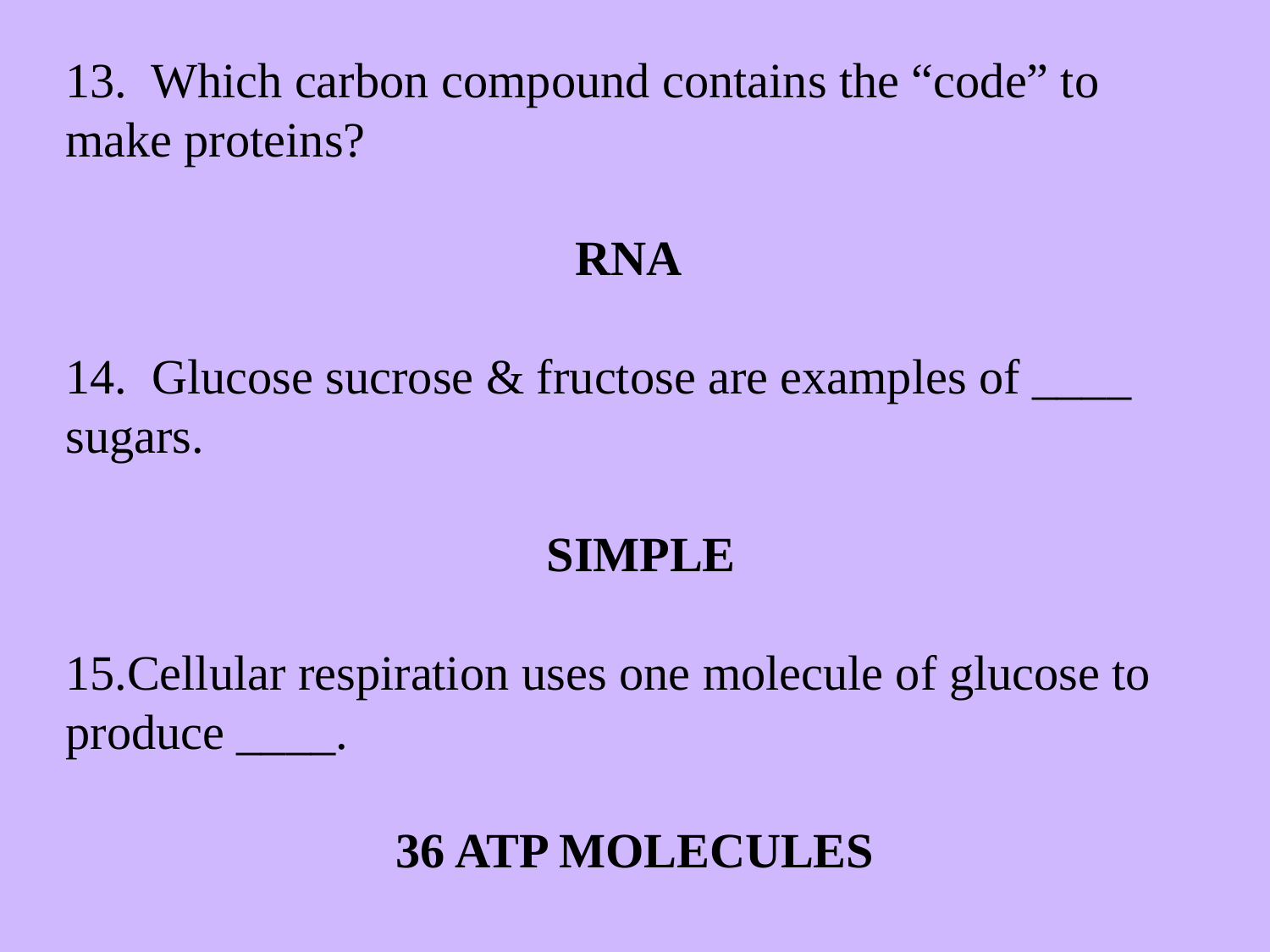

13.  Which carbon compound contains the “code” to make proteins?

RNA

14.  Glucose sucrose & fructose are examples of ____ sugars.

 SIMPLE

Cellular respiration uses one molecule of glucose to
produce ____.

36 ATP MOLECULES